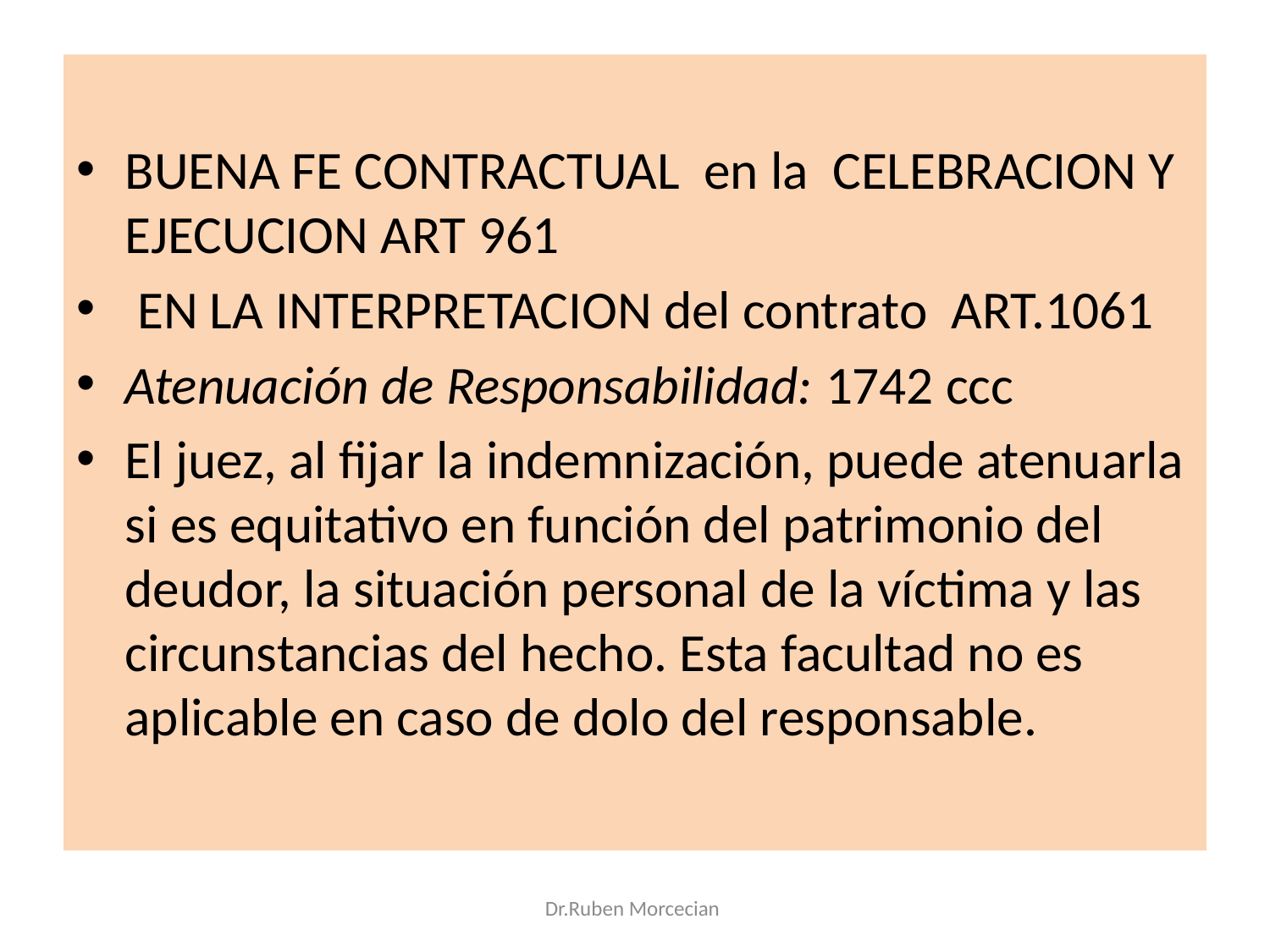

BUENA FE CONTRACTUAL  en la  CELEBRACION Y EJECUCION ART 961
 EN LA INTERPRETACION del contrato  ART.1061
Atenuación de Responsabilidad: 1742 ccc
El juez, al fijar la indemnización, puede atenuarla si es equitativo en función del patrimonio del deudor, la situación personal de la víctima y las circunstancias del hecho. Esta facultad no es aplicable en caso de dolo del responsable.

Dr.Ruben Morcecian